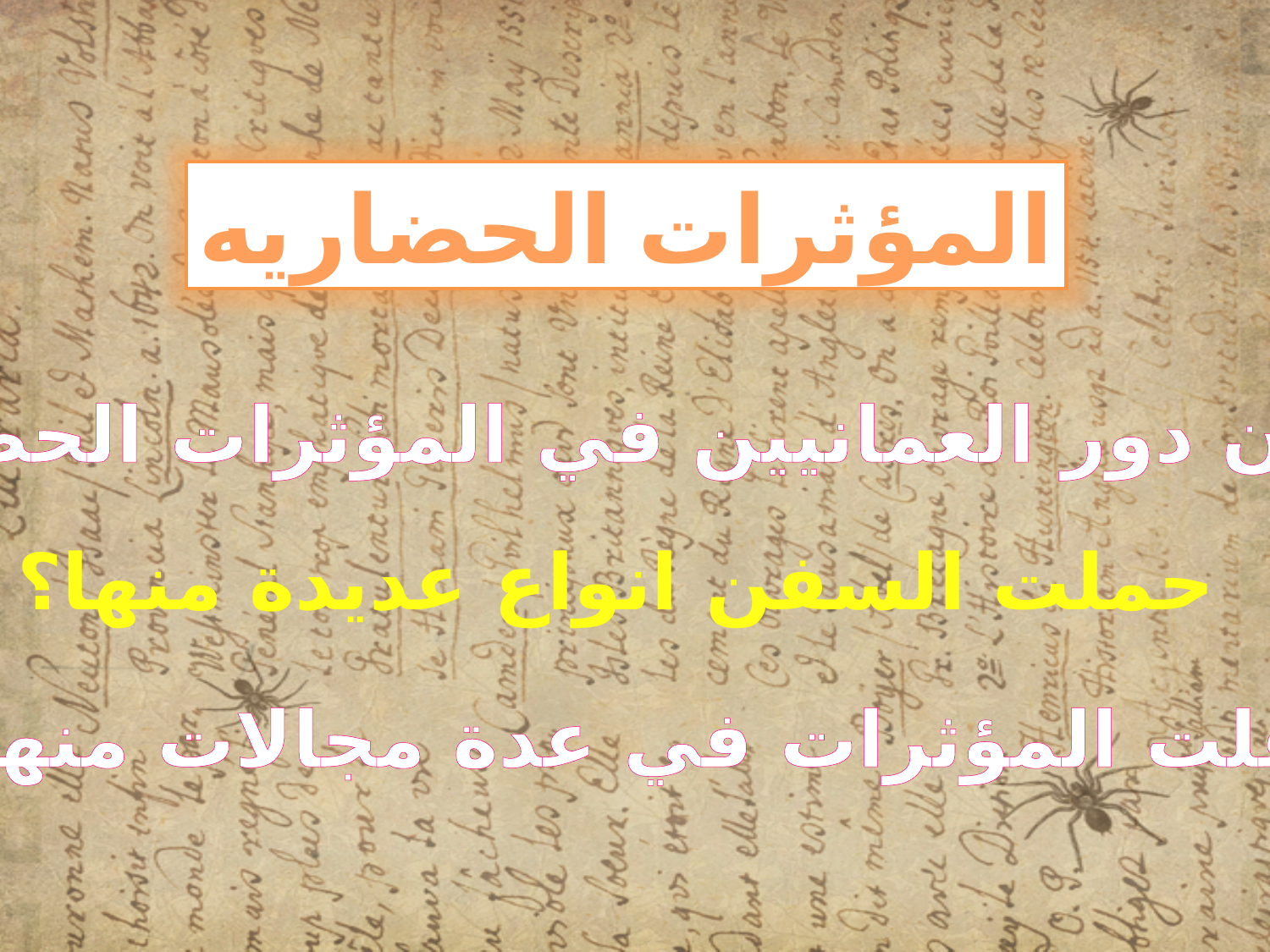

المؤثرات الحضاريه
مذا كان دور العمانيين في المؤثرات الحضاريه؟
حملت السفن انواع عديدة منها؟
نقلت المؤثرات في عدة مجالات منها؟